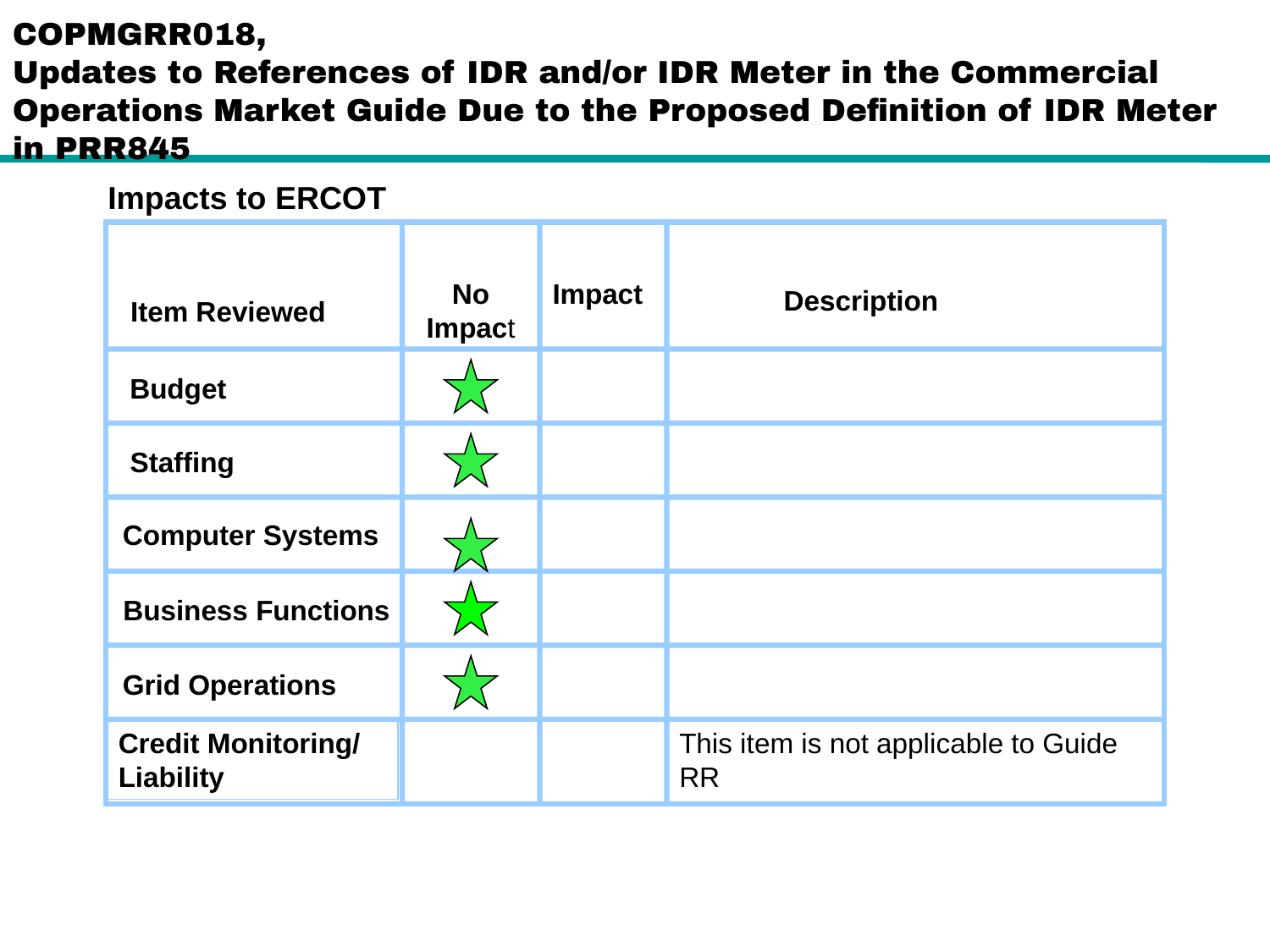

COPMGRR018,
Updates to References of IDR and/or IDR Meter in the Commercial Operations Market Guide Due to the Proposed Definition of IDR Meter in PRR845
Impacts to ERCOT

No
Impact
Impact
Description
Item Reviewed

Budget

Staffing

Computer Systems

Business Functions

Grid Operations

Credit Monitoring/
Liability
This item is not applicable to Guide RR